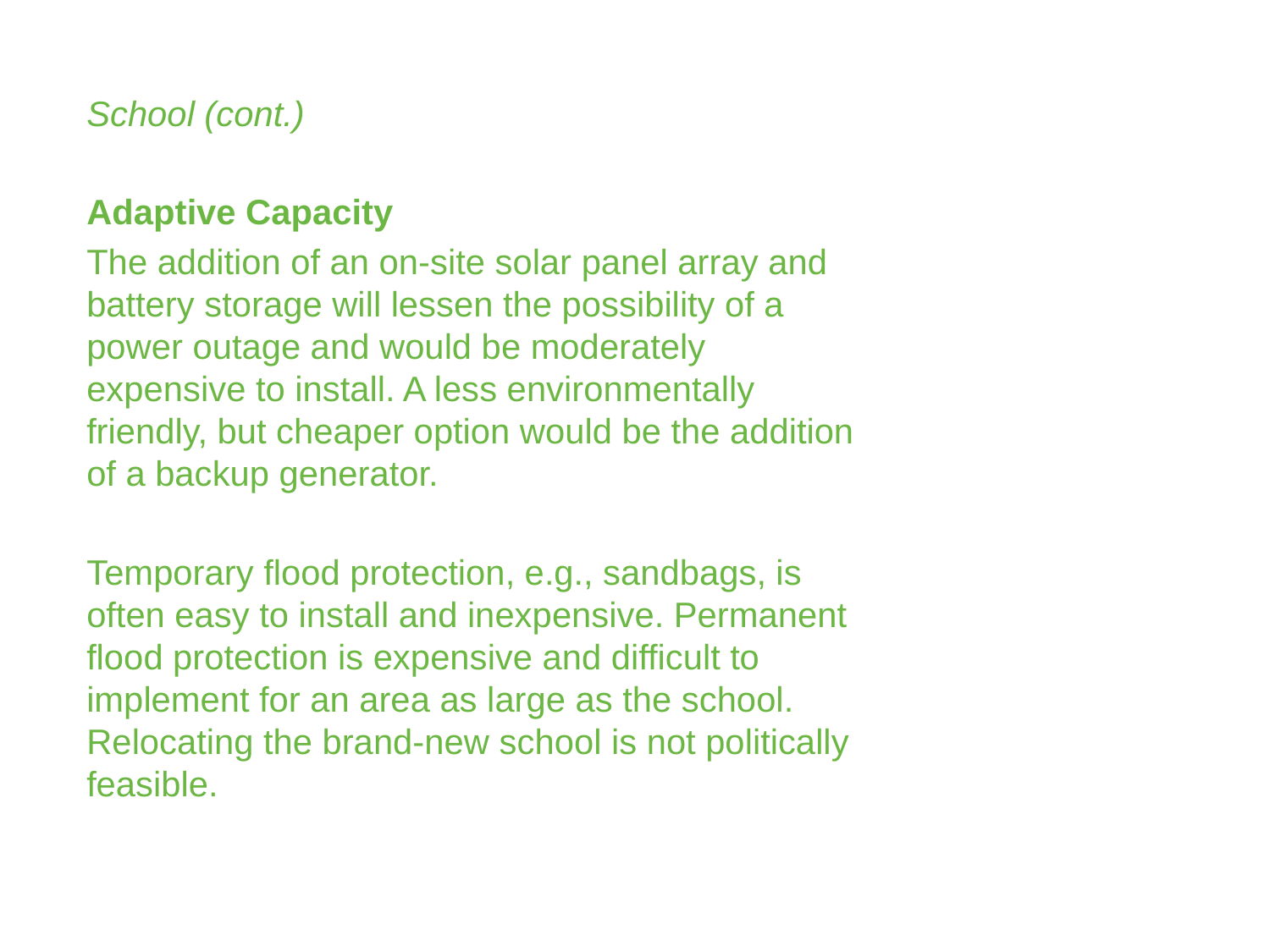

School (cont.)

Adaptive Capacity
The addition of an on-site solar panel array and battery storage will lessen the possibility of a power outage and would be moderately expensive to install. A less environmentally friendly, but cheaper option would be the addition of a backup generator.

Temporary flood protection, e.g., sandbags, is often easy to install and inexpensive. Permanent flood protection is expensive and difficult to implement for an area as large as the school. Relocating the brand-new school is not politically feasible.